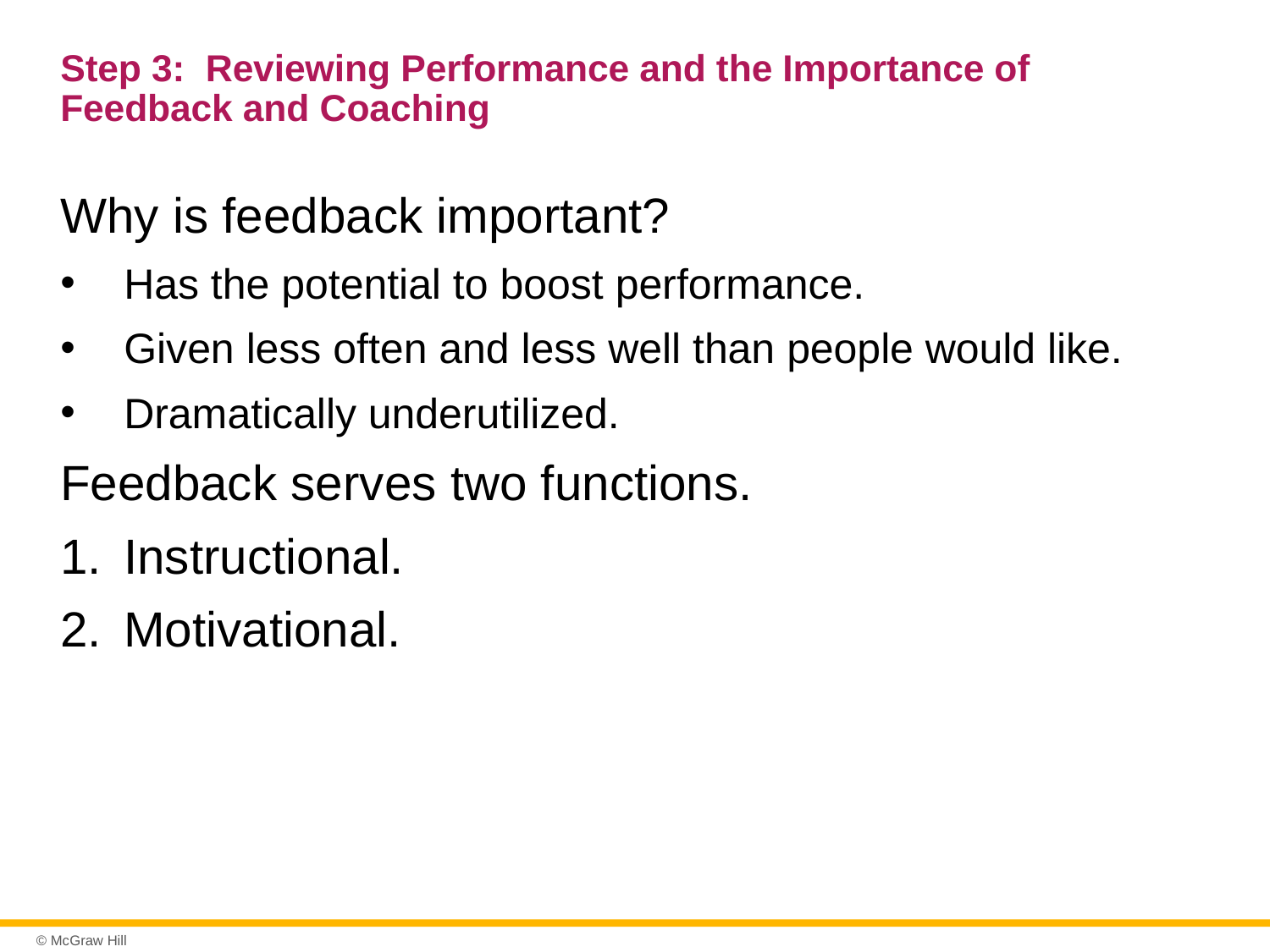

# Step 3:  Reviewing Performance and the Importance of Feedback and Coaching
Why is feedback important?
Has the potential to boost performance.
Given less often and less well than people would like.
Dramatically underutilized.
Feedback serves two functions.
Instructional.
Motivational.